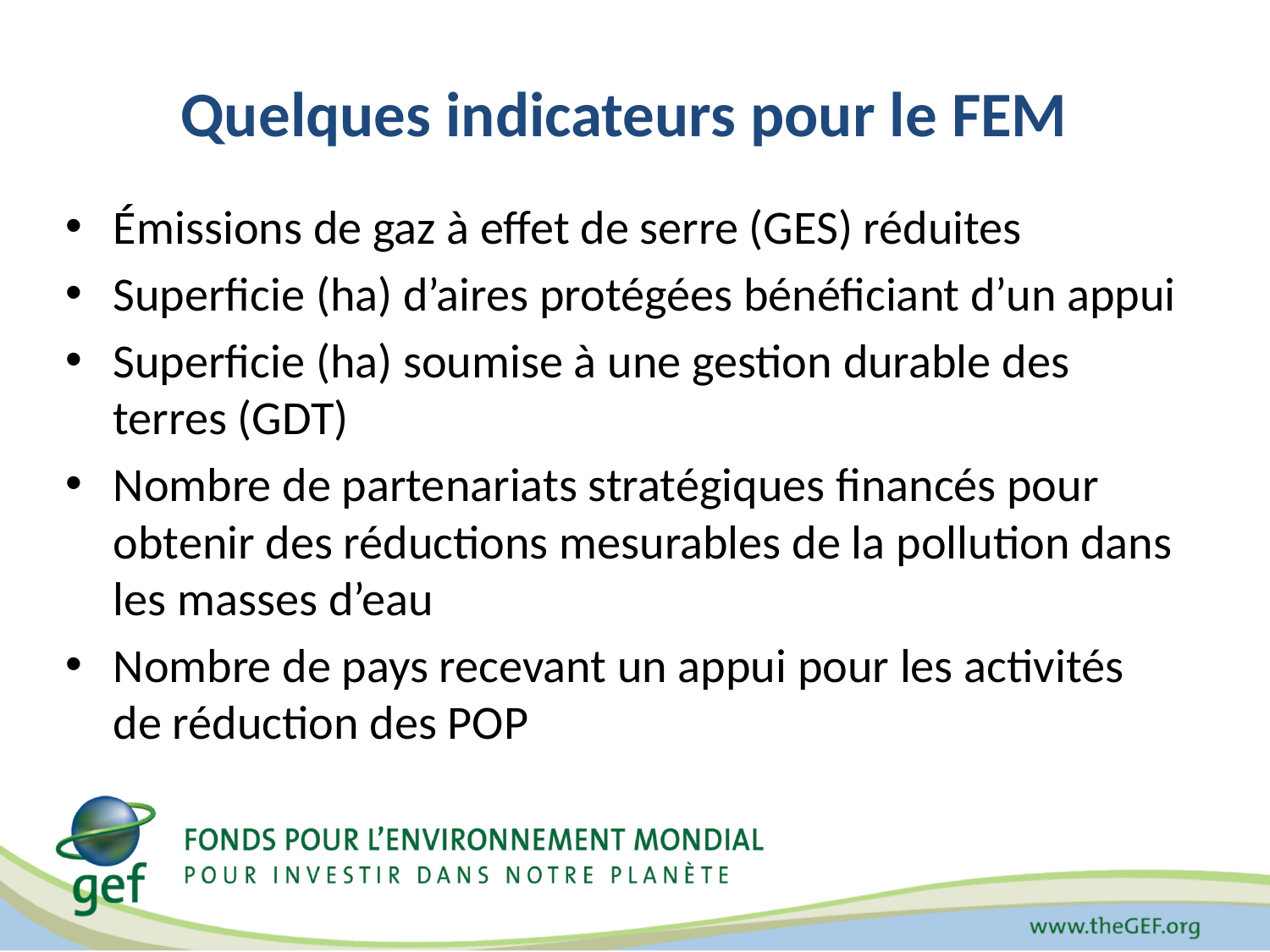

# Quelques indicateurs pour le FEM
Émissions de gaz à effet de serre (GES) réduites
Superficie (ha) d’aires protégées bénéficiant d’un appui
Superficie (ha) soumise à une gestion durable des terres (GDT)
Nombre de partenariats stratégiques financés pour obtenir des réductions mesurables de la pollution dans les masses d’eau
Nombre de pays recevant un appui pour les activités de réduction des POP